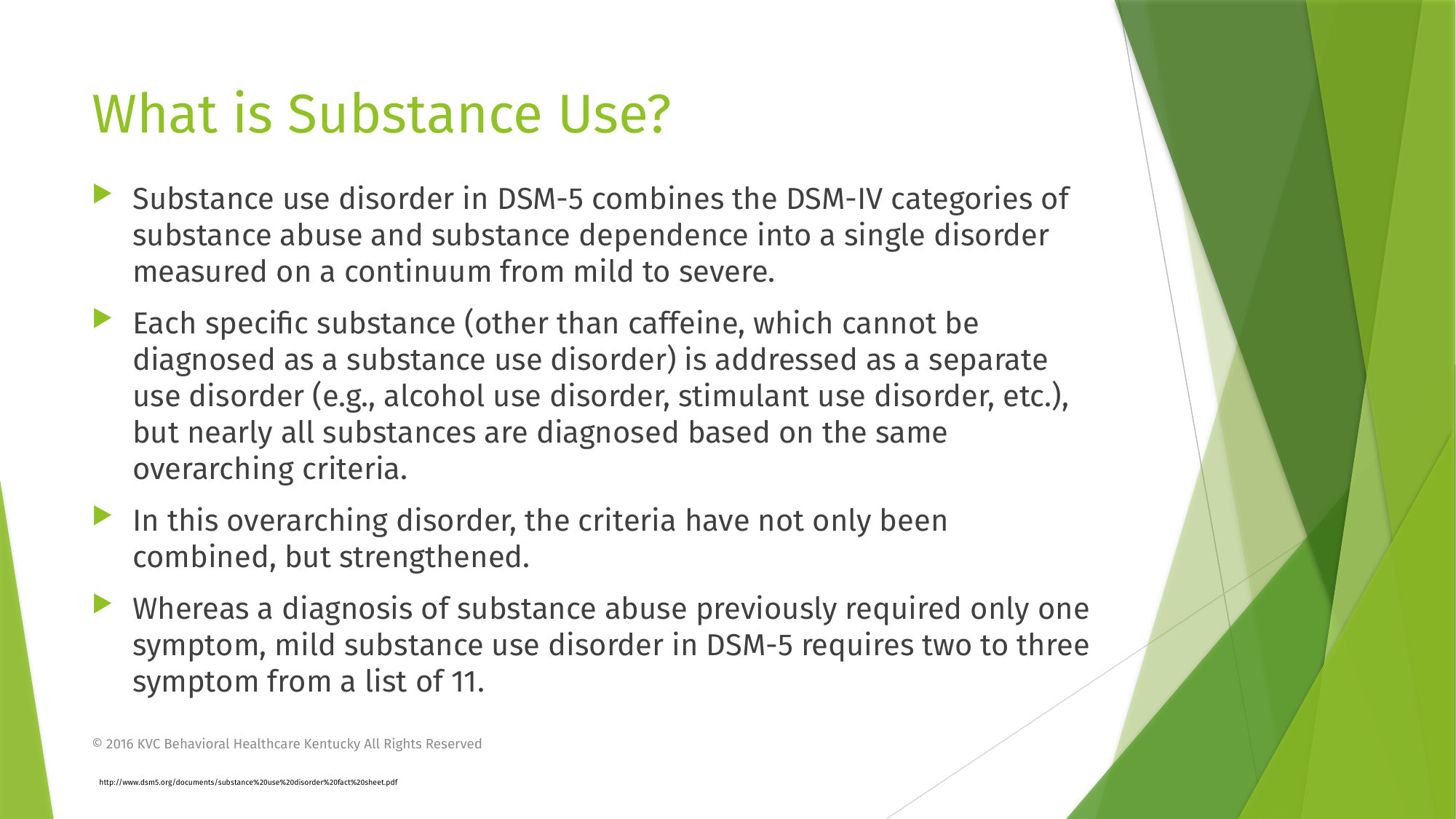

# What is Substance Use?
Substance use disorder in DSM-5 combines the DSM-IV categories of substance abuse and substance dependence into a single disorder measured on a continuum from mild to severe.
Each specific substance (other than caffeine, which cannot be diagnosed as a substance use disorder) is addressed as a separate use disorder (e.g., alcohol use disorder, stimulant use disorder, etc.), but nearly all substances are diagnosed based on the same overarching criteria.
In this overarching disorder, the criteria have not only been combined, but strengthened.
Whereas a diagnosis of substance abuse previously required only one symptom, mild substance use disorder in DSM-5 requires two to three symptom from a list of 11.
© 2016 KVC Behavioral Healthcare Kentucky All Rights Reserved
http://www.dsm5.org/documents/substance%20use%20disorder%20fact%20sheet.pdf